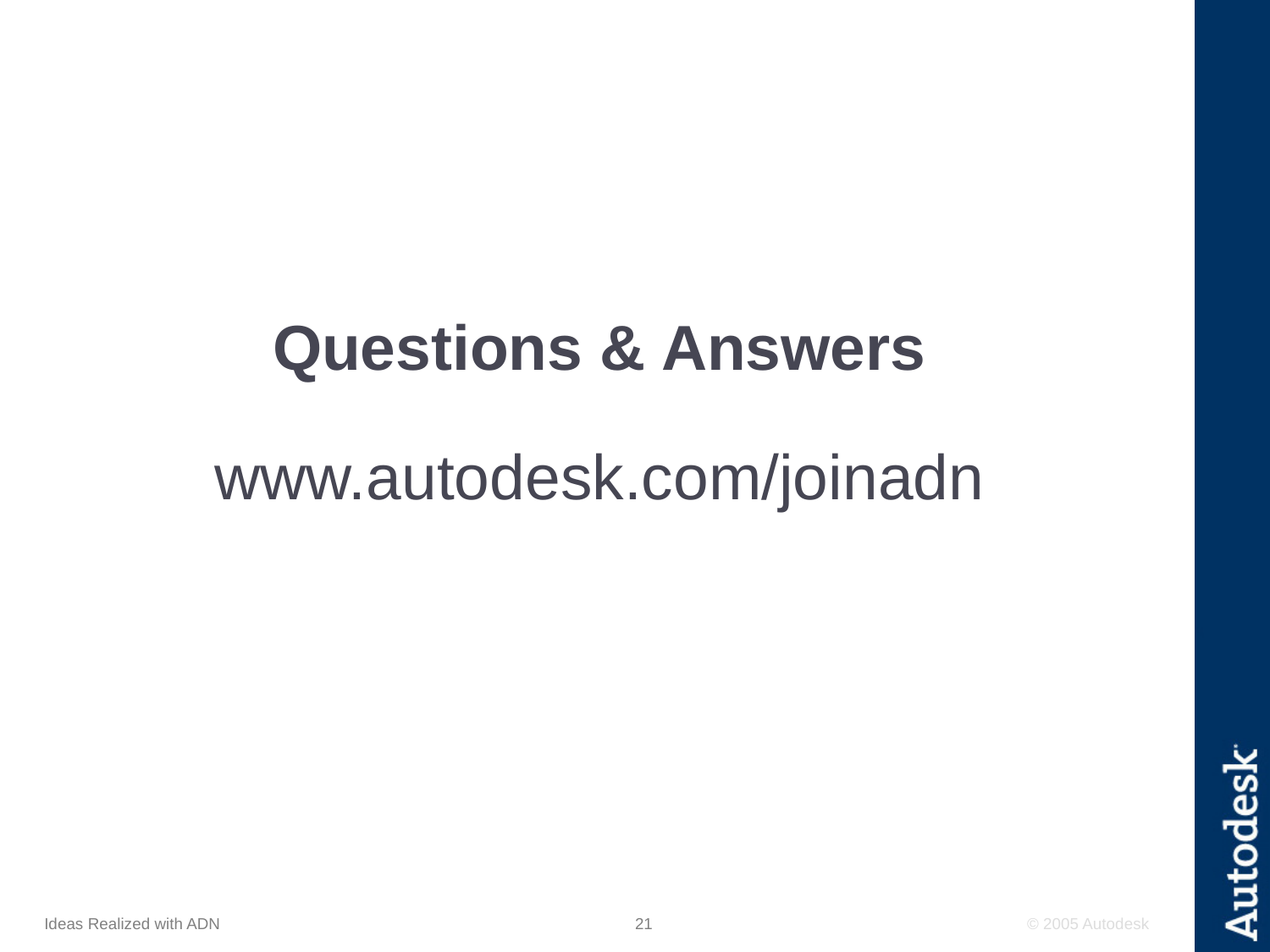

# Questions & Answers www.autodesk.com/joinadn
Ideas Realized with ADN